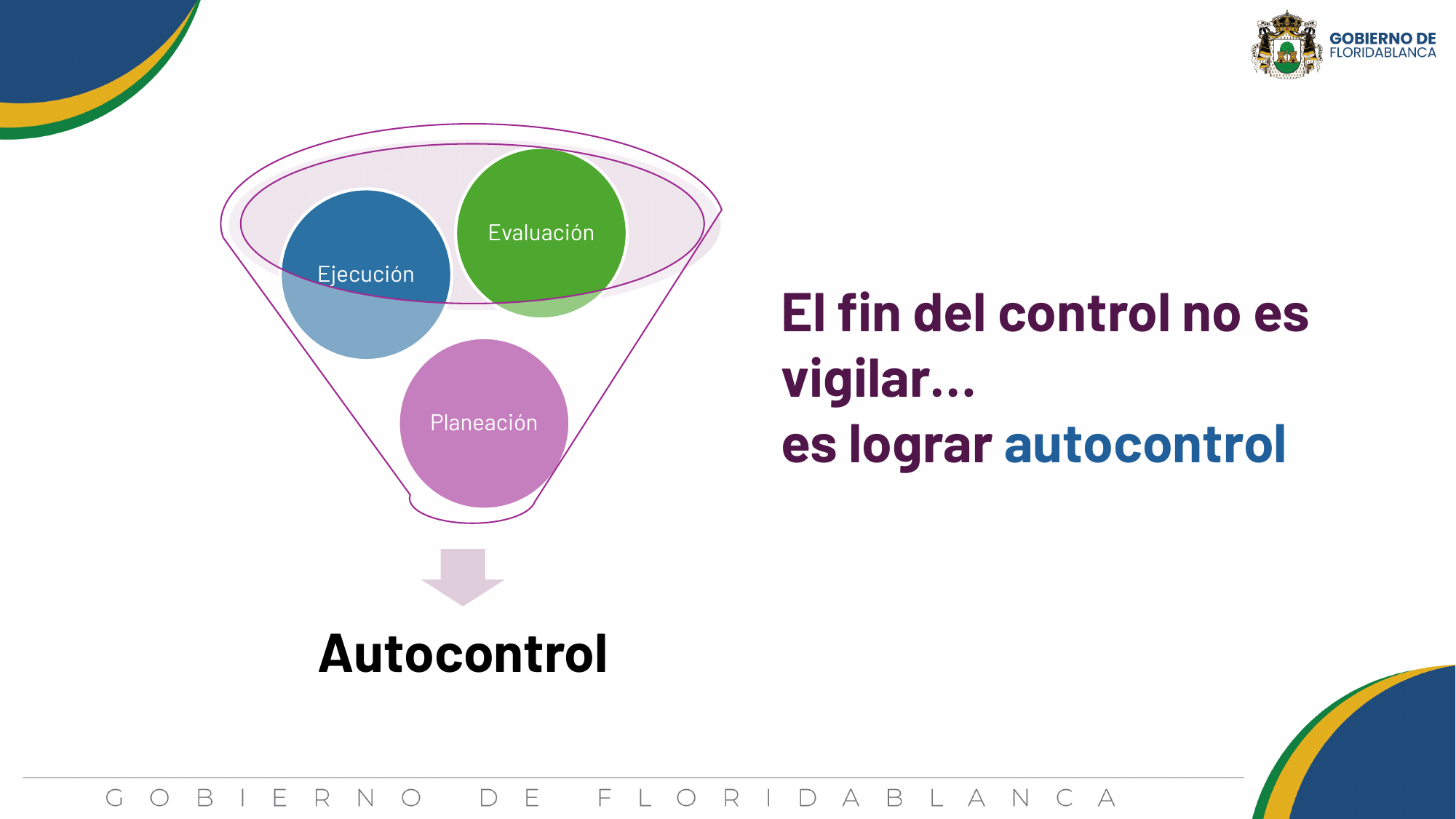

Autocontrol
Planeación
Ejecución
Evaluación
El fin del control no es vigilar…
es lograr autocontrol